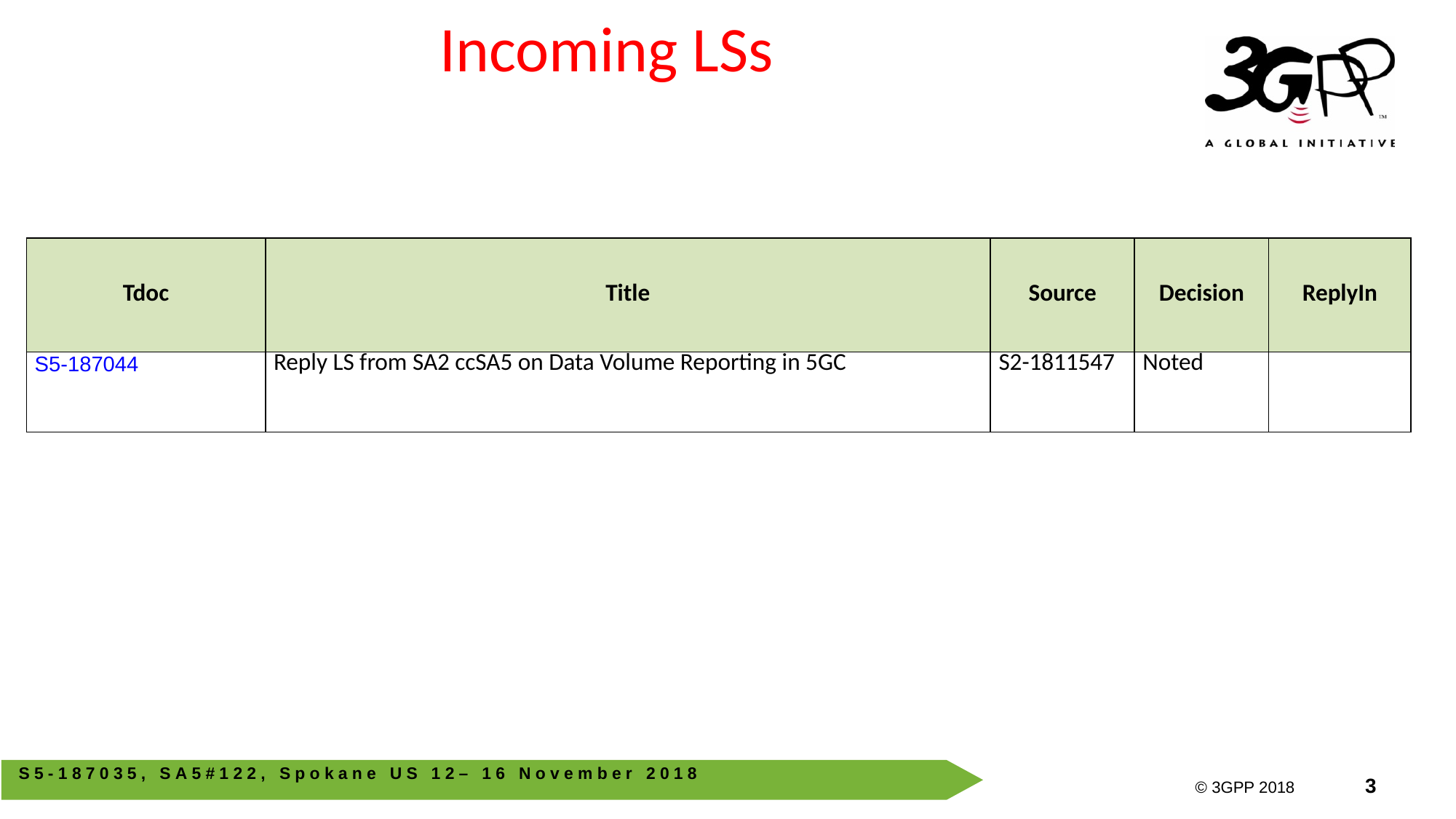

# Incoming LSs
| Tdoc | Title | Source | Decision | ReplyIn |
| --- | --- | --- | --- | --- |
| S5-187044 | Reply LS from SA2 ccSA5 on Data Volume Reporting in 5GC | S2-1811547 | Noted |  |